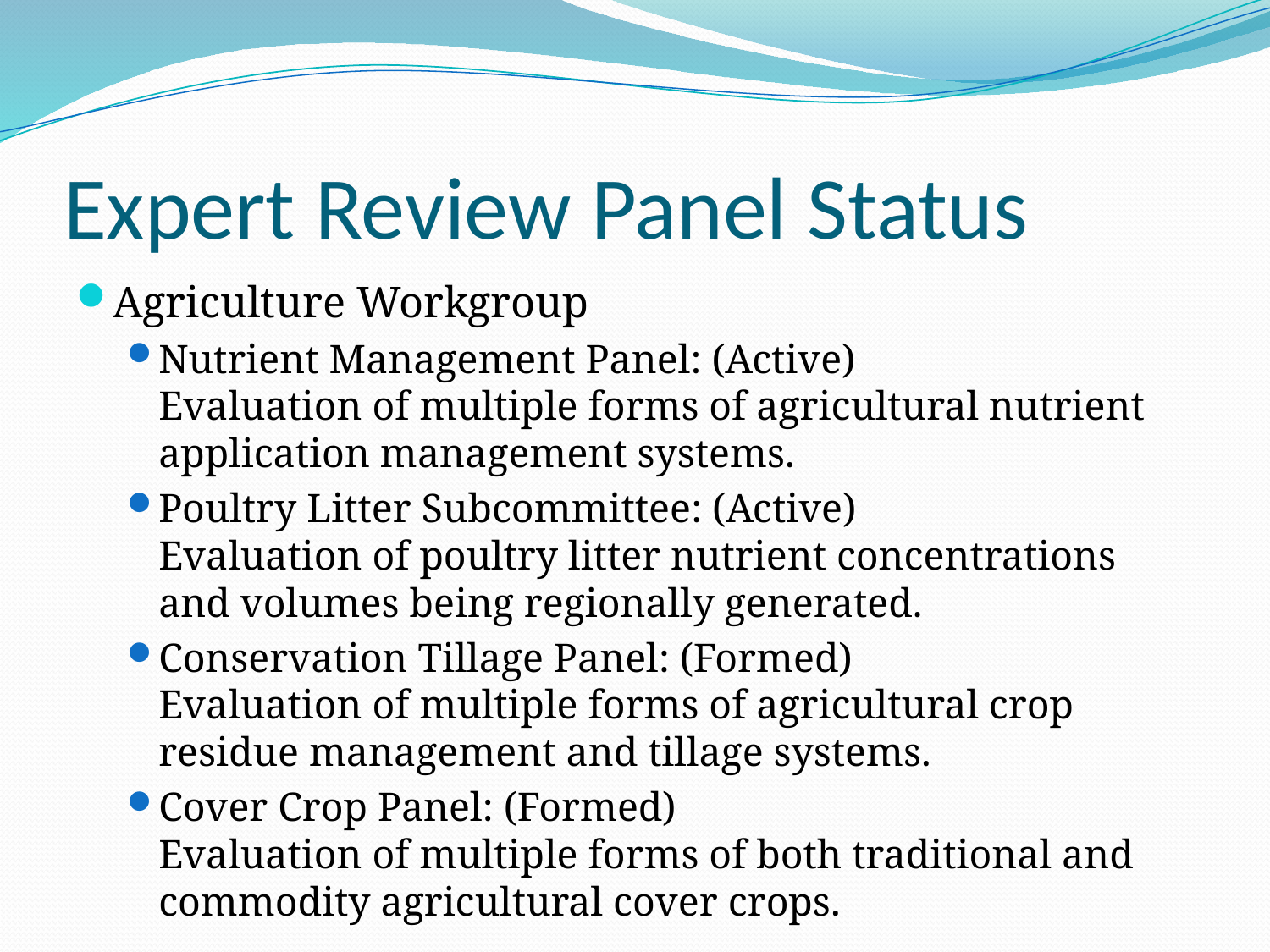

# Expert Review Panel Status
Agriculture Workgroup
Nutrient Management Panel: (Active)
Evaluation of multiple forms of agricultural nutrient application management systems.
Poultry Litter Subcommittee: (Active)
Evaluation of poultry litter nutrient concentrations and volumes being regionally generated.
Conservation Tillage Panel: (Formed)
Evaluation of multiple forms of agricultural crop residue management and tillage systems.
Cover Crop Panel: (Formed)
Evaluation of multiple forms of both traditional and commodity agricultural cover crops.